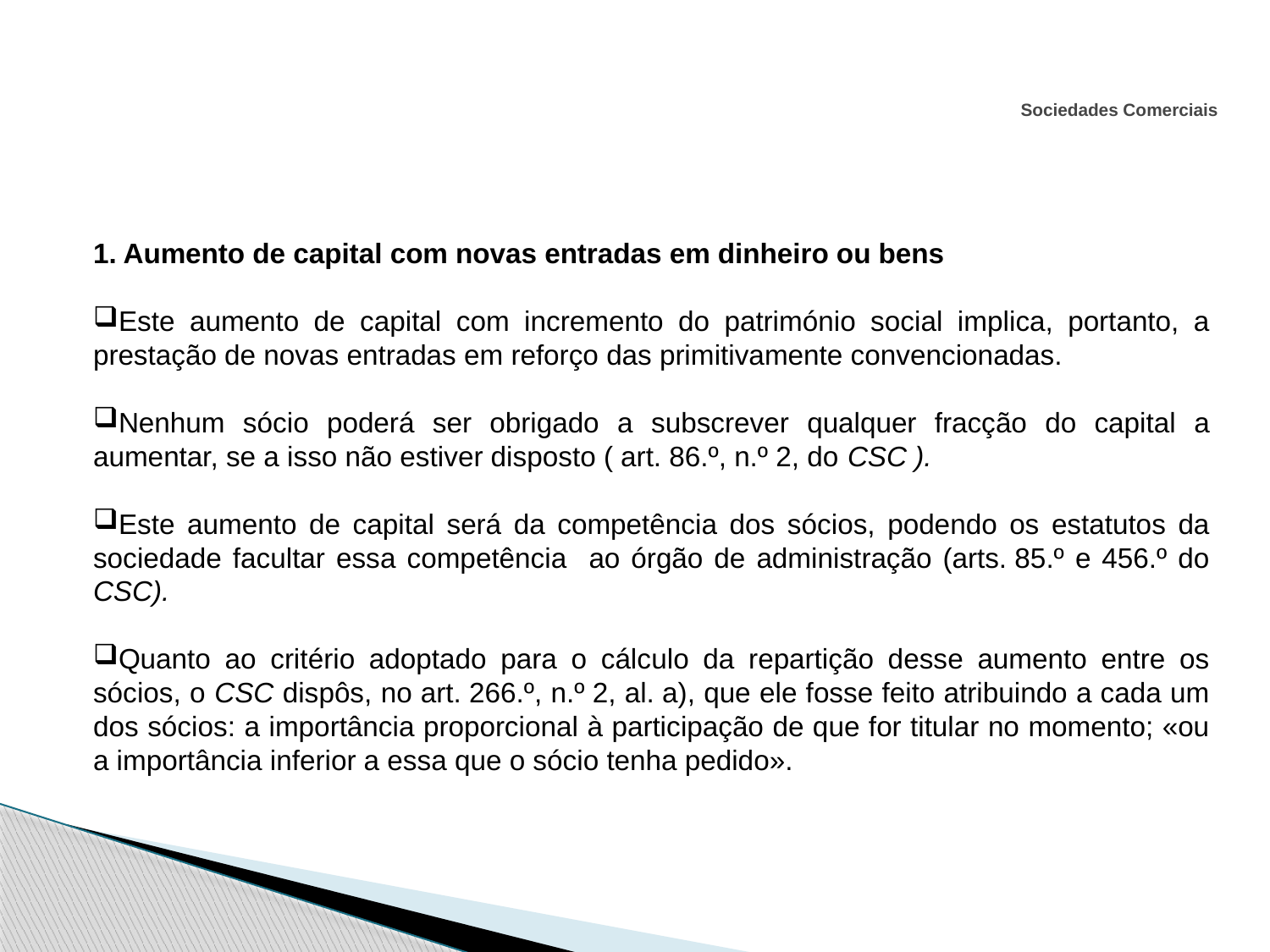

# Sociedades Comerciais
1. Aumento de capital com novas entradas em dinheiro ou bens

Este aumento de capital com incremento do património social implica, portanto, a prestação de novas entradas em reforço das primitivamente convencionadas.

Nenhum sócio poderá ser obrigado a subscrever qualquer fracção do capital a aumentar, se a isso não estiver disposto ( art. 86.º, n.º 2, do CSC ).

Este aumento de capital será da competência dos sócios, podendo os estatutos da sociedade facultar essa competência  ao órgão de administração (arts. 85.º e 456.º do CSC).

Quanto ao critério adoptado para o cálculo da repartição desse aumento entre os sócios, o CSC dispôs, no art. 266.º, n.º 2, al. a), que ele fosse feito atribuindo a cada um dos sócios: a importância proporcional à participação de que for titular no momento; «ou a importância inferior a essa que o sócio tenha pedido».